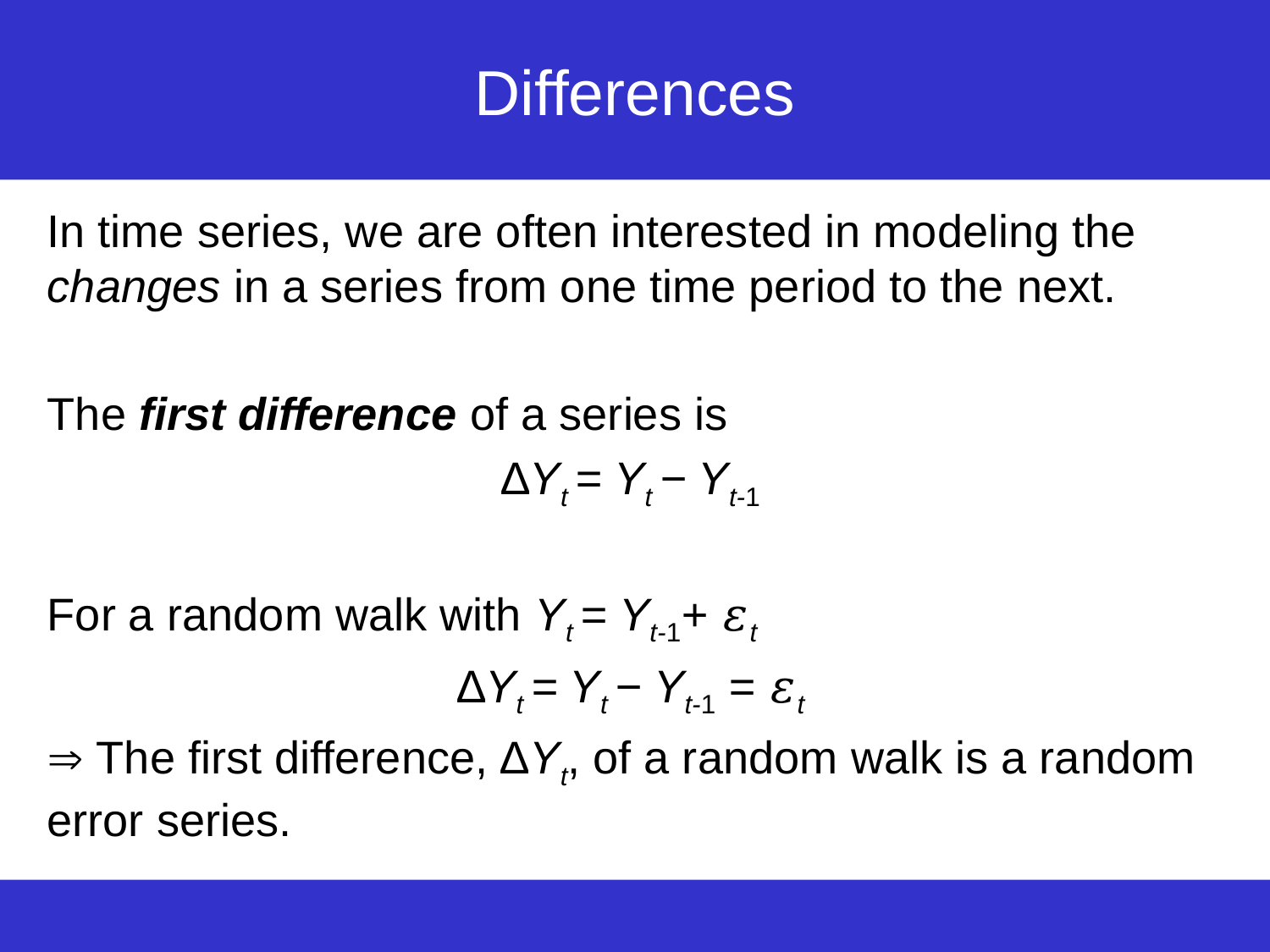

# Differences
In time series, we are often interested in modeling the changes in a series from one time period to the next.

The first difference of a series is
∆Yt = Yt − Yt-1

For a random walk with Yt = Yt-1+ 𝜀t
∆Yt = Yt − Yt-1 = 𝜀t
⇒ The first difference, ∆Yt, of a random walk is a random error series.